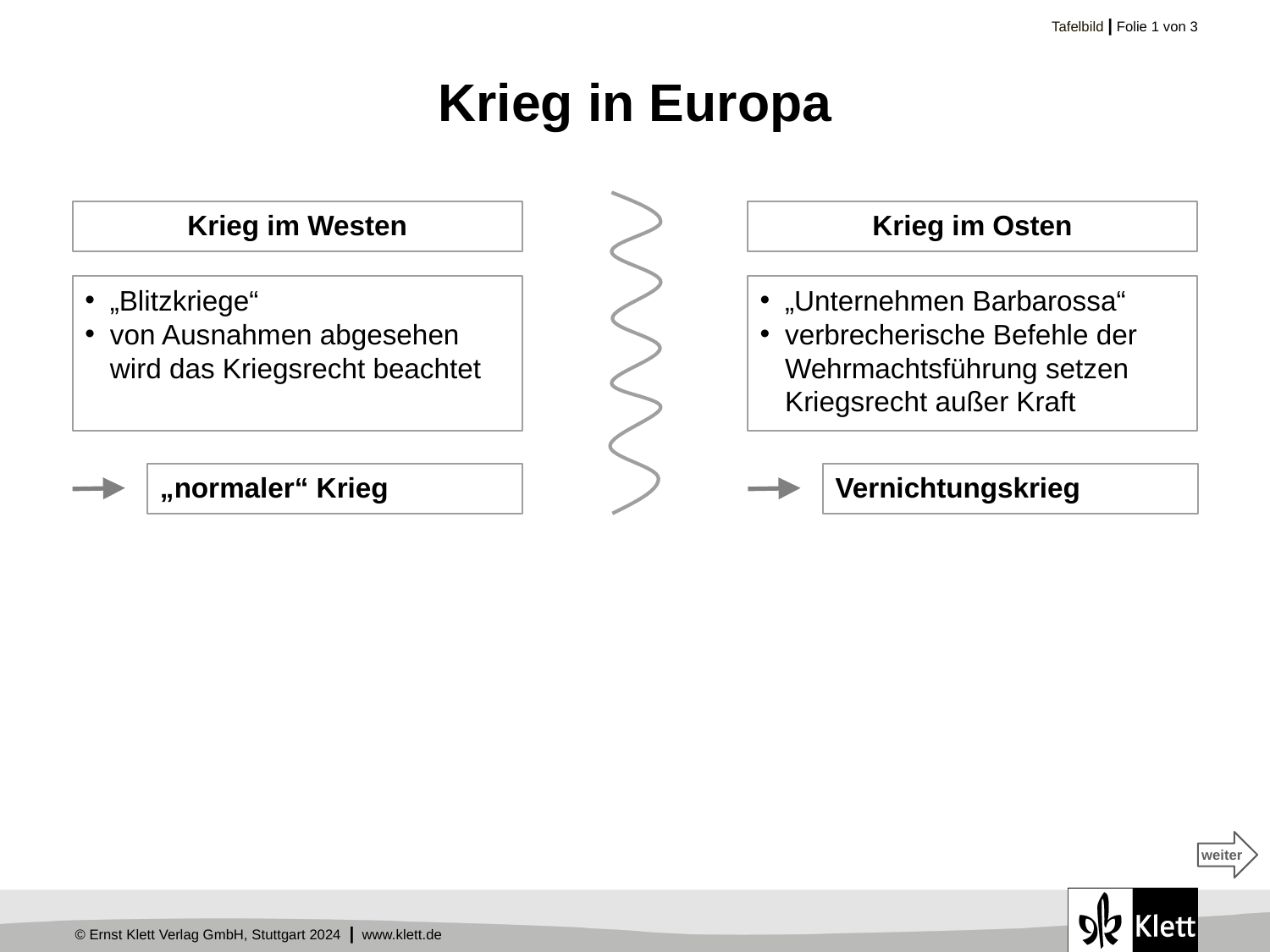

# Krieg in Europa

Krieg im Westen
Krieg im Osten
„Unternehmen Barbarossa“
verbrecherische Befehle der Wehrmachtsführung setzen Kriegsrecht außer Kraft
„Blitzkriege“
von Ausnahmen abgesehen wird das Kriegsrecht beachtet
„normaler“ Krieg
Vernichtungskrieg
weiter